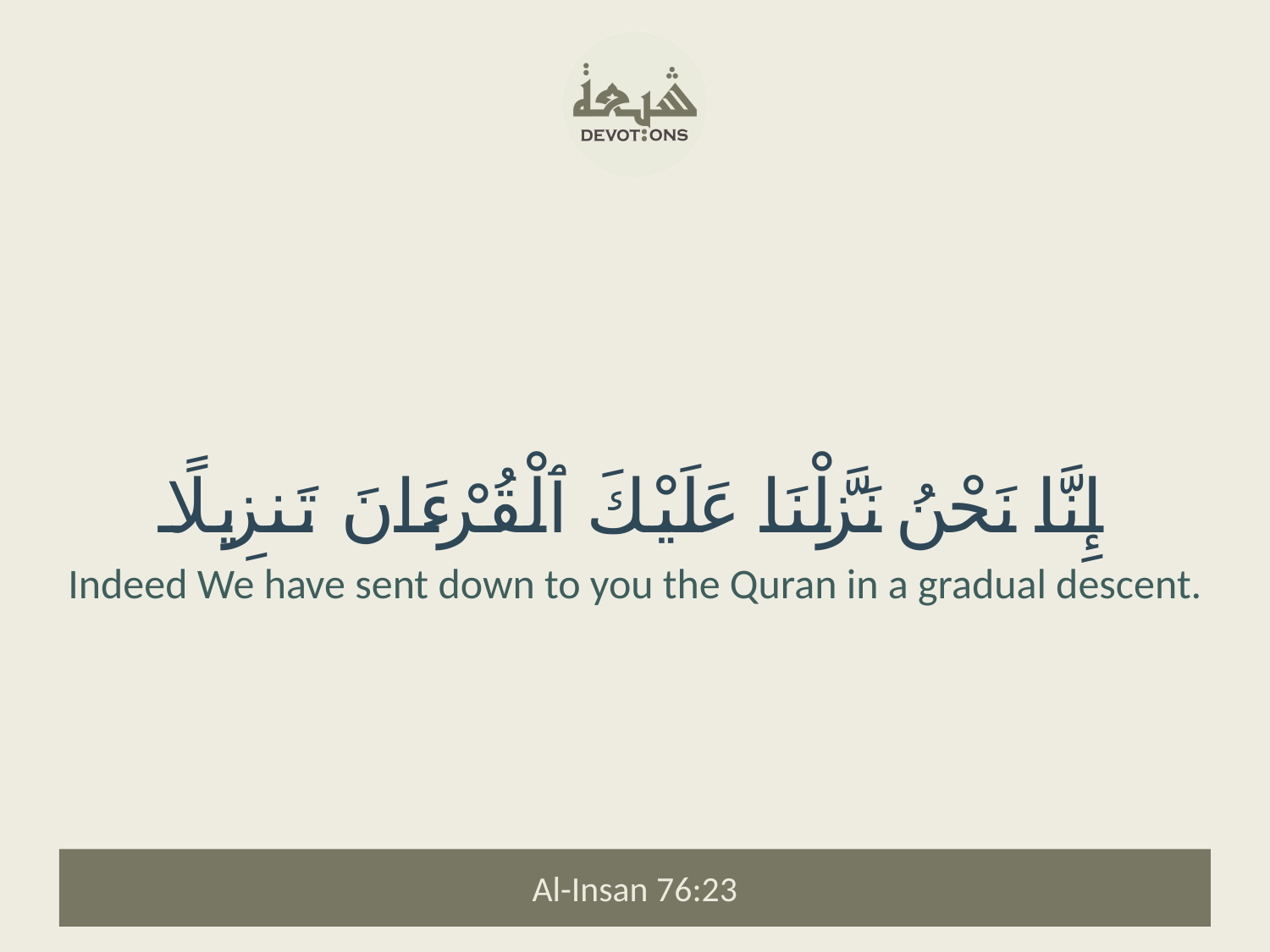

إِنَّا نَحْنُ نَزَّلْنَا عَلَيْكَ ٱلْقُرْءَانَ تَنزِيلًا
Indeed We have sent down to you the Quran in a gradual descent.
Al-Insan 76:23